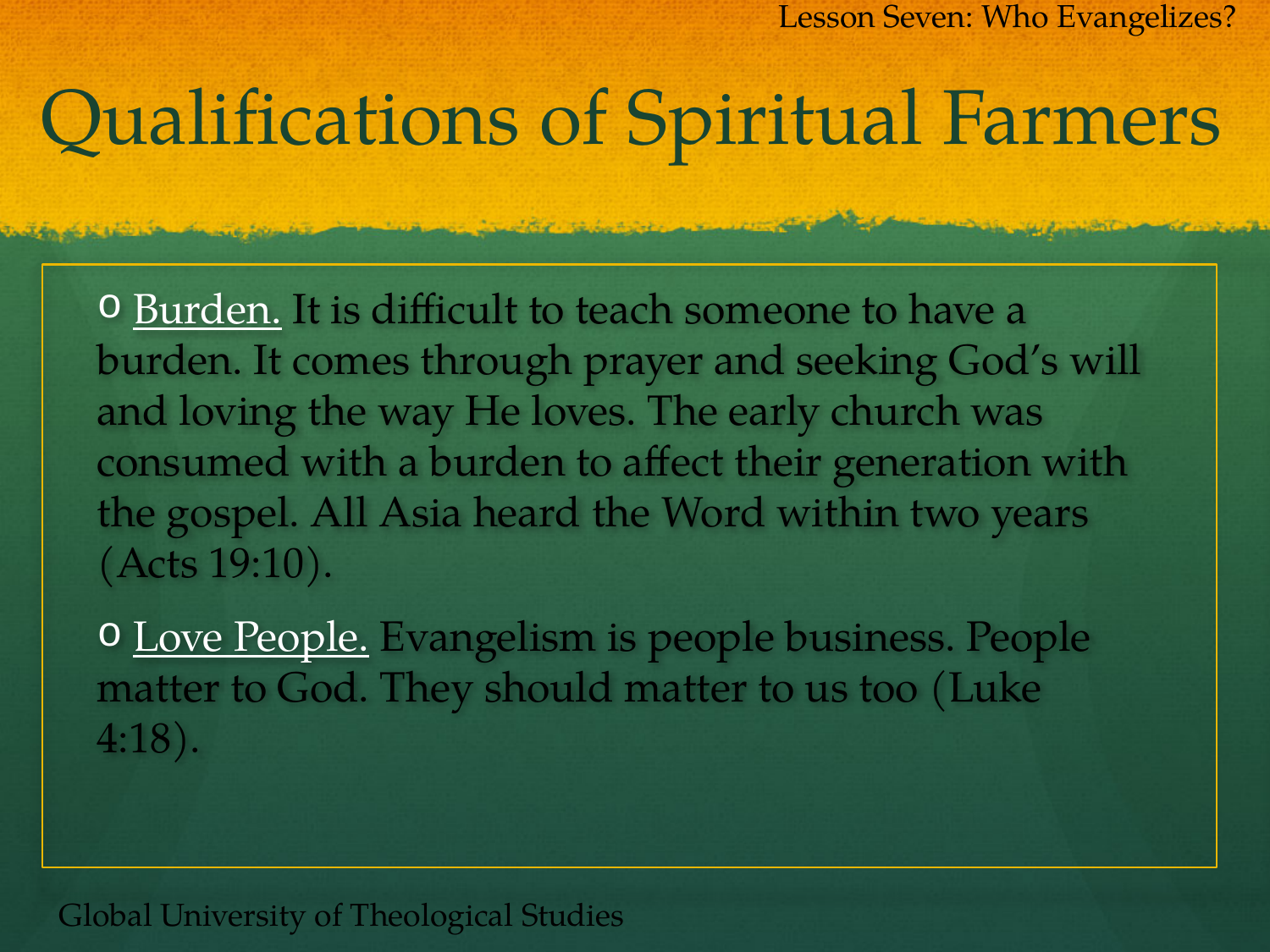

Lesson Seven: Who Evangelizes?

# Qualifications of Spiritual Farmers

 Burden. It is difficult to teach someone to have a burden. It comes through prayer and seeking God’s will and loving the way He loves. The early church was consumed with a burden to affect their generation with the gospel. All Asia heard the Word within two years (Acts 19:10).
 Love People. Evangelism is people business. People matter to God. They should matter to us too (Luke 4:18).
Global University of Theological Studies